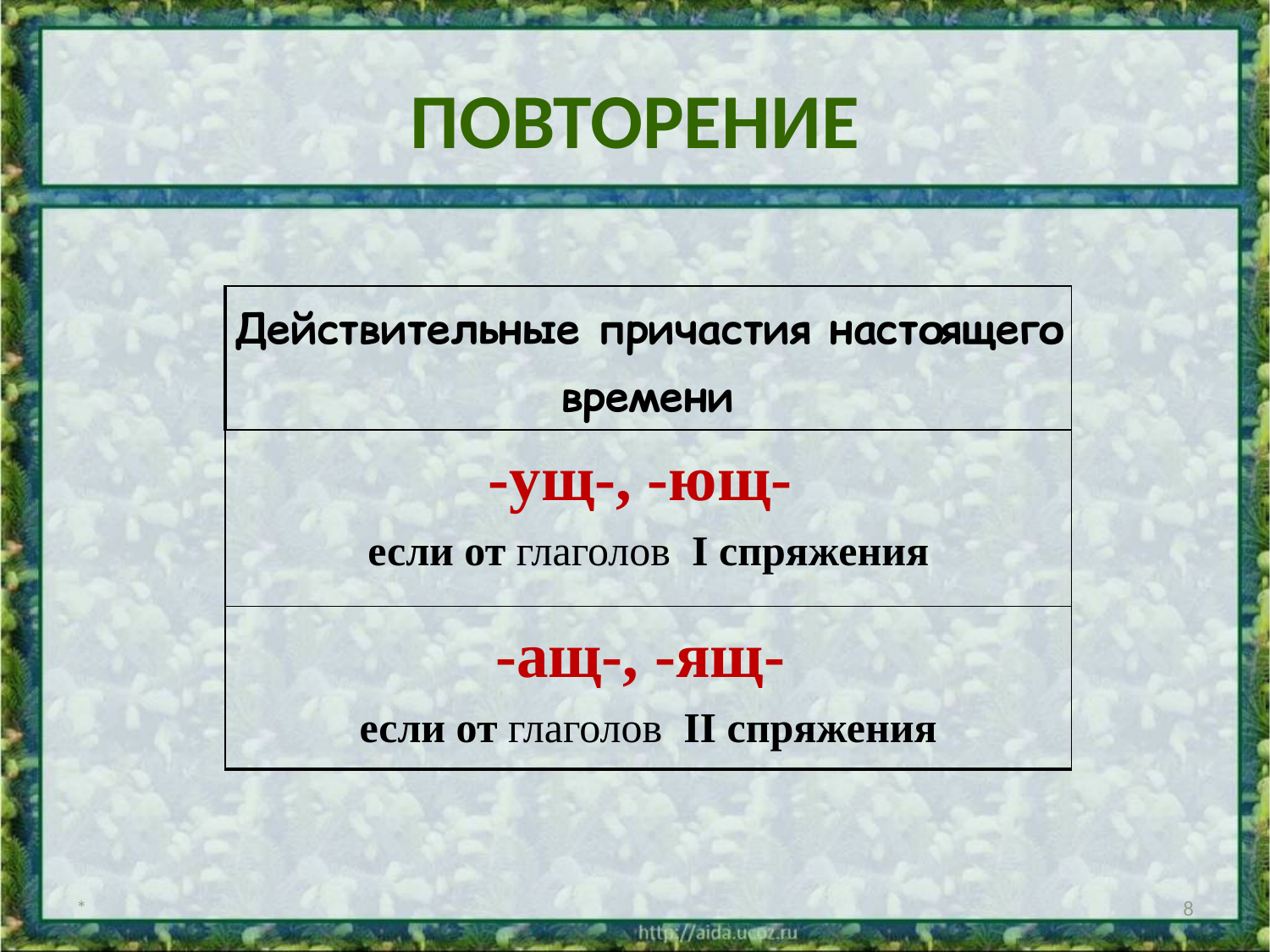

# ПОВТОРЕНИЕ
| Действительные причастия настоящего времени |
| --- |
| -ущ-, -ющ- если от глаголов I спряжения |
| -ащ-, -ящ- если от глаголов II спряжения |
*
8